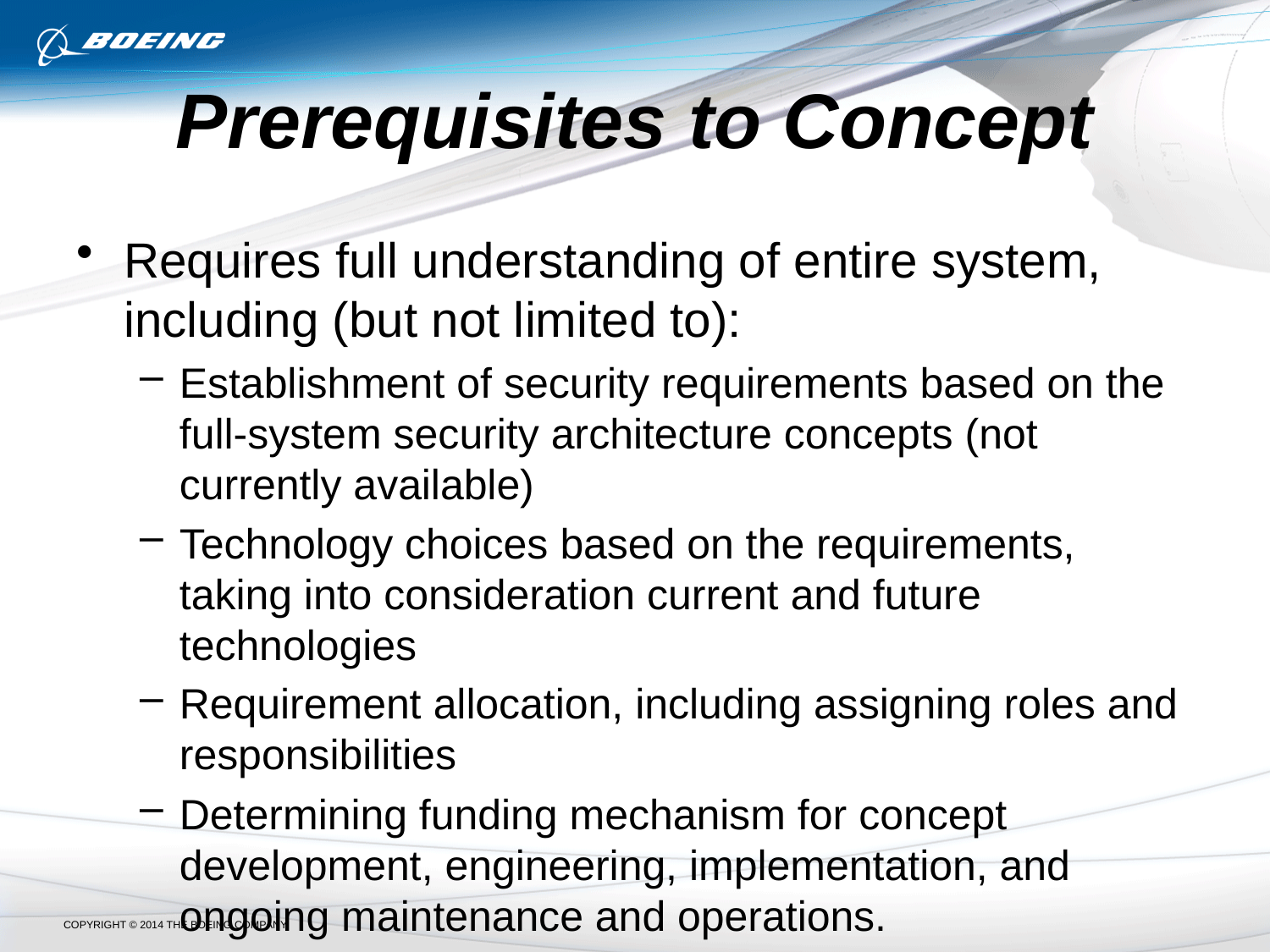

# Prerequisites to Concept
Requires full understanding of entire system, including (but not limited to):
Establishment of security requirements based on the full-system security architecture concepts (not currently available)
Technology choices based on the requirements, taking into consideration current and future technologies
Requirement allocation, including assigning roles and responsibilities
Determining funding mechanism for concept development, engineering, implementation, and ongoing maintenance and operations.